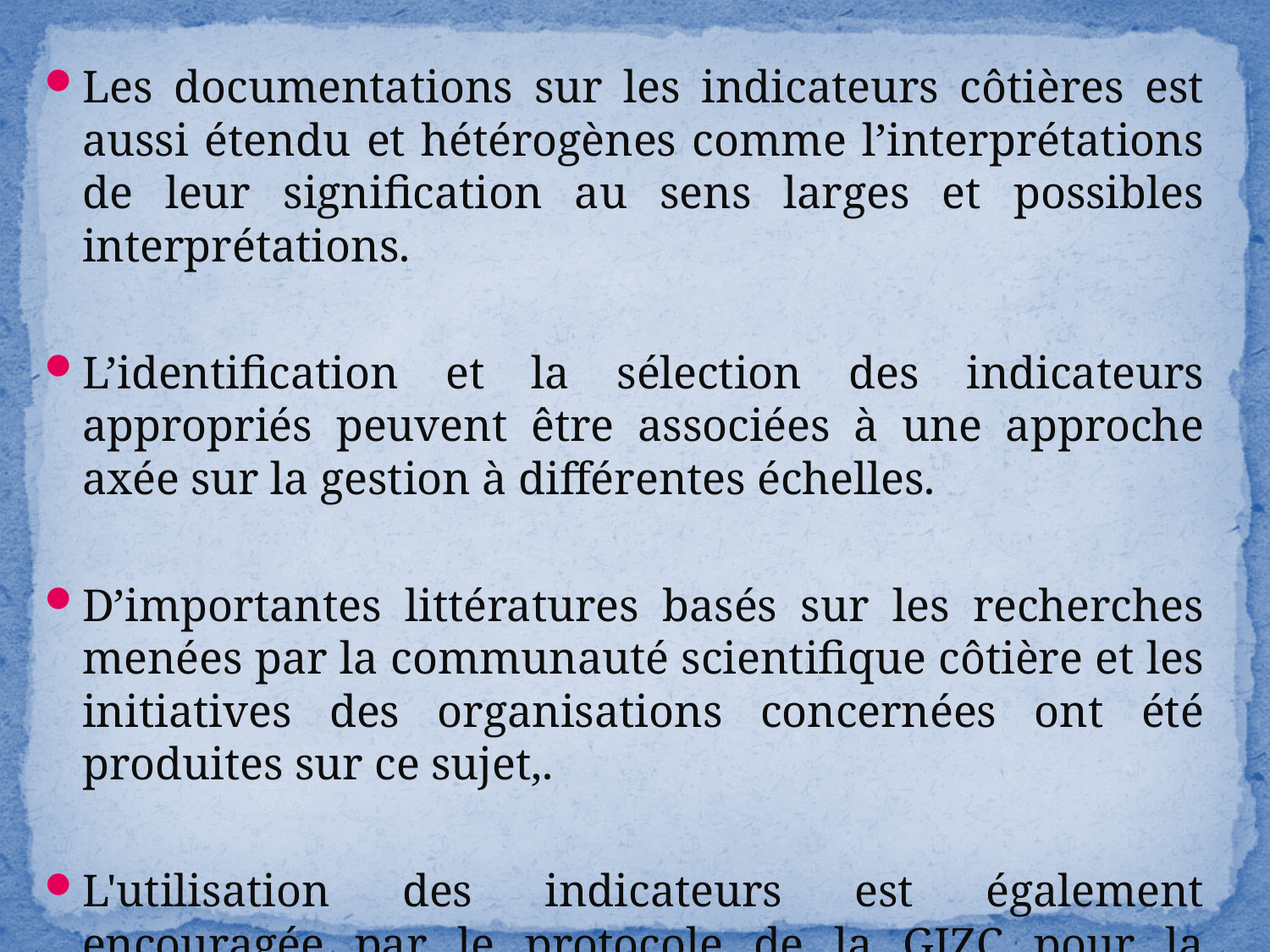

Les documentations sur les indicateurs côtières est aussi étendu et hétérogènes comme l’interprétations de leur signification au sens larges et possibles interprétations.

L’identification et la sélection des indicateurs appropriés peuvent être associées à une approche axée sur la gestion à différentes échelles.

D’importantes littératures basés sur les recherches menées par la communauté scientifique côtière et les initiatives des organisations concernées ont été produites sur ce sujet,.

L'utilisation des indicateurs est également encouragée par le protocole de la GIZC pour la Méditerranée (UNEP, 2008).